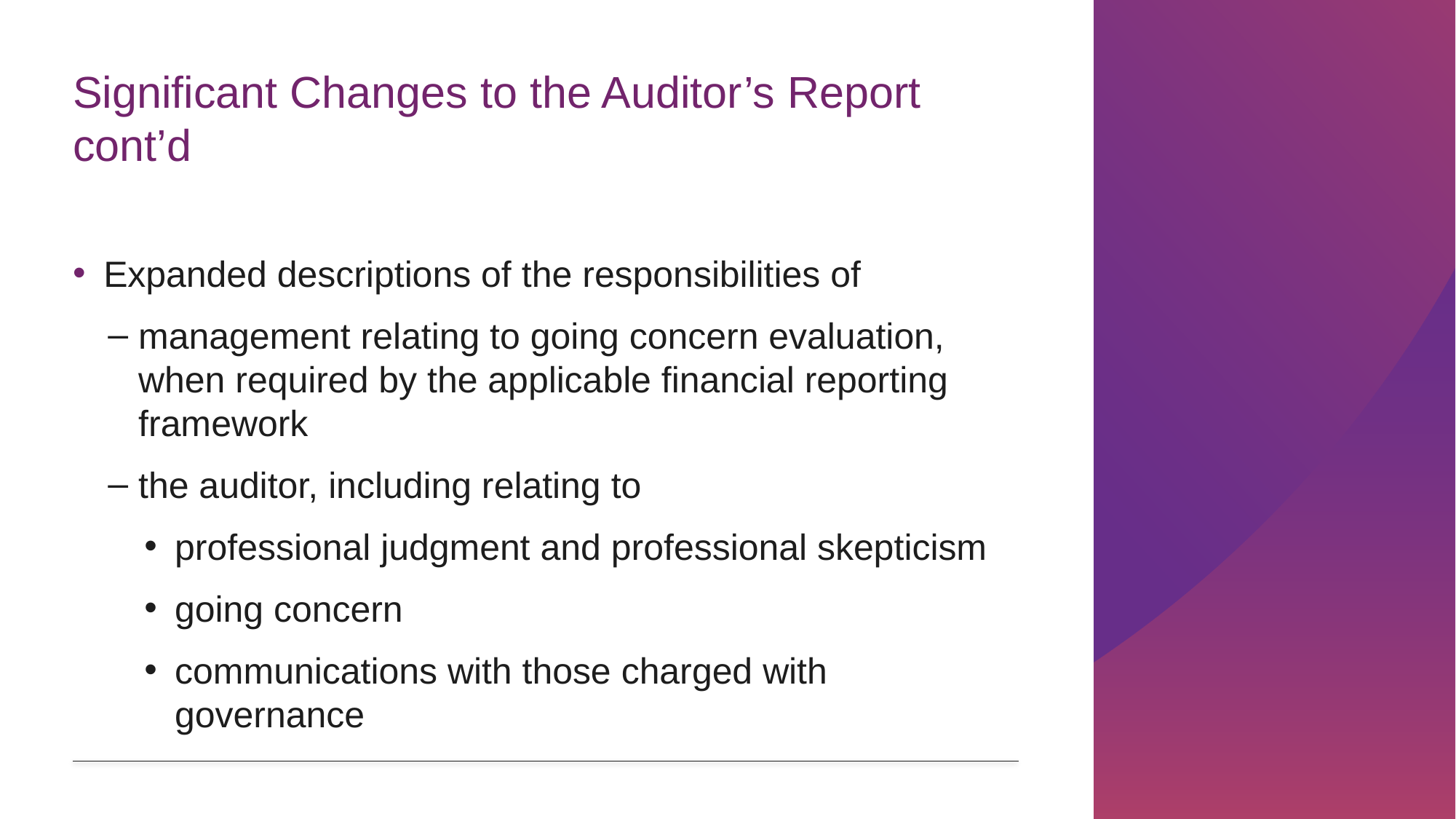

# Significant Changes to the Auditor’s Report cont’d
Expanded descriptions of the responsibilities of
management relating to going concern evaluation, when required by the applicable financial reporting framework
the auditor, including relating to
professional judgment and professional skepticism
going concern
communications with those charged with governance